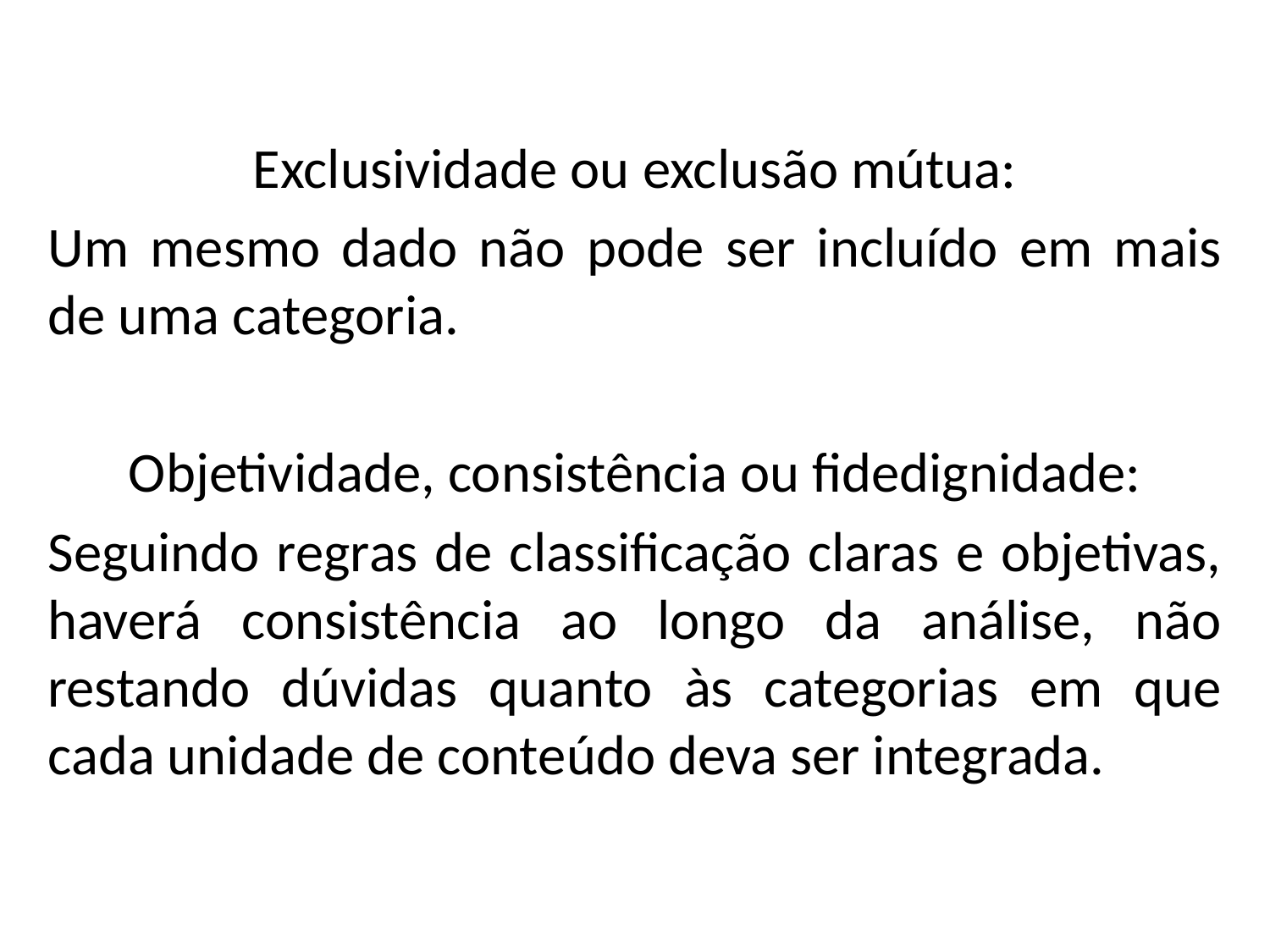

Exclusividade ou exclusão mútua:
Um mesmo dado não pode ser incluído em mais de uma categoria.

Objetividade, consistência ou fidedignidade:
Seguindo regras de classificação claras e objetivas, haverá consistência ao longo da análise, não restando dúvidas quanto às categorias em que cada unidade de conteúdo deva ser integrada.